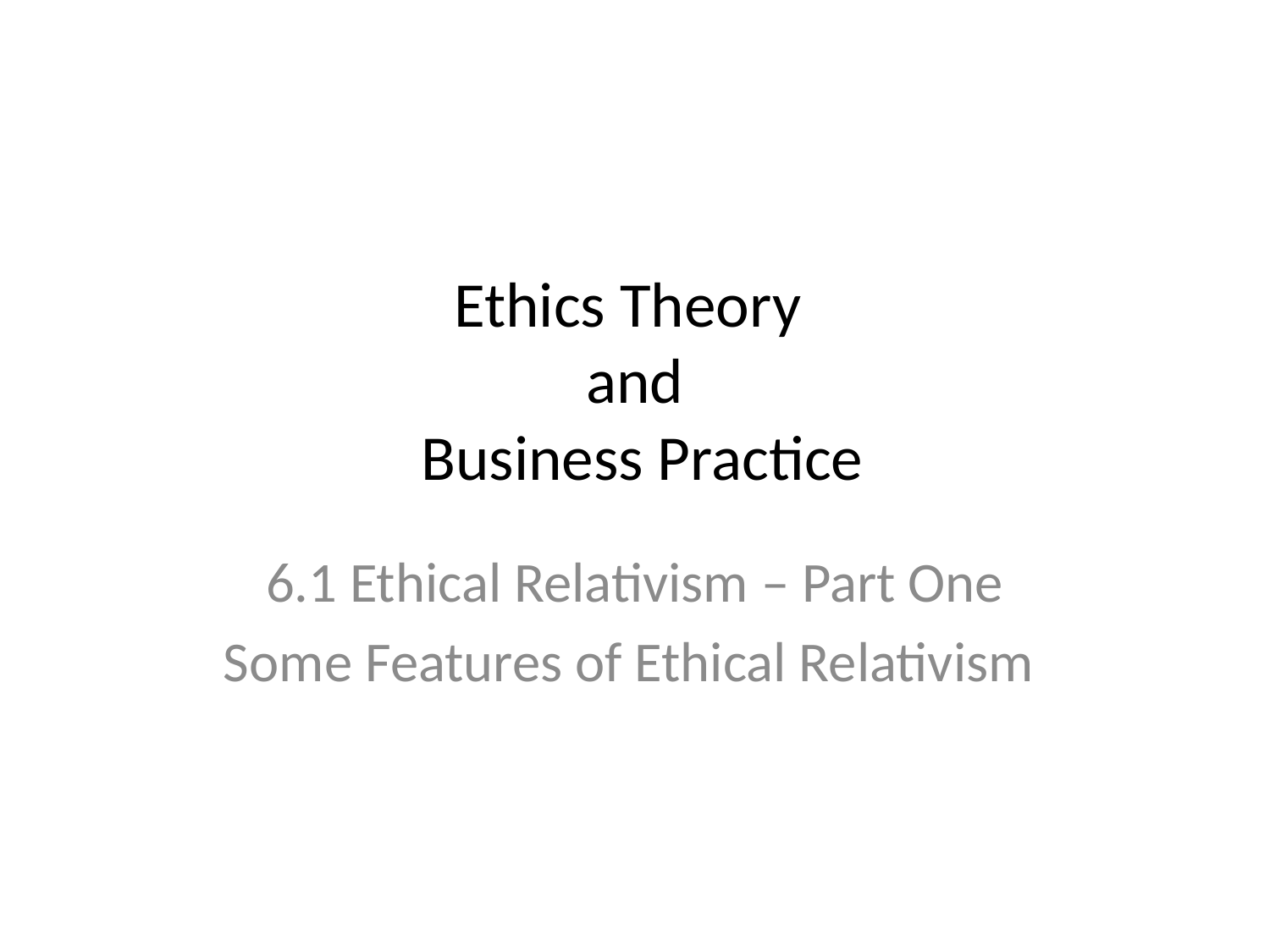

# Ethics Theory and Business Practice
6.1 Ethical Relativism – Part One
Some Features of Ethical Relativism